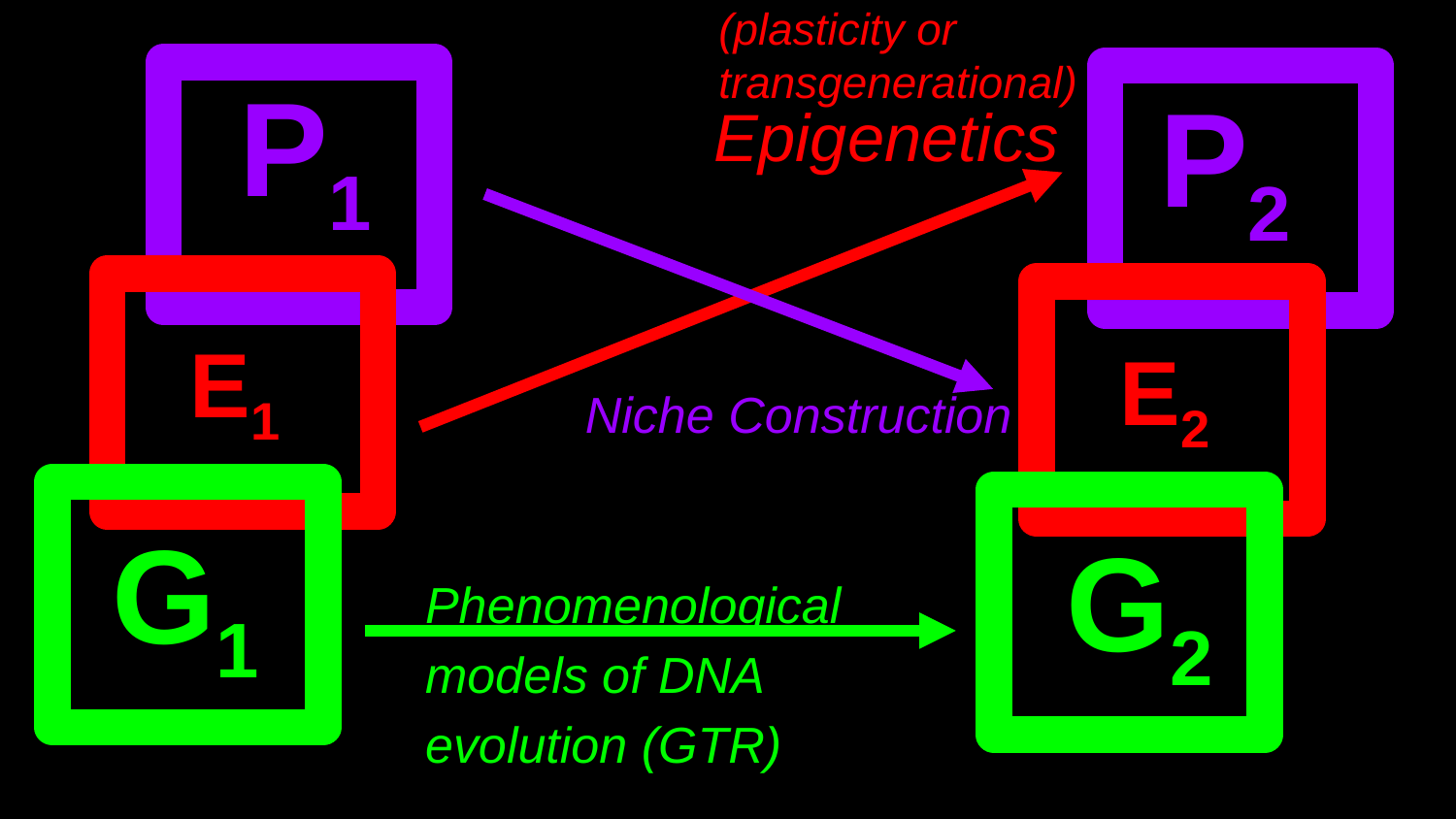

(plasticity or transgenerational)
P1
P2

# Epigenetics

E1
E2
Niche Construction

G1
G2
Phenomenological models of DNA evolution (GTR)